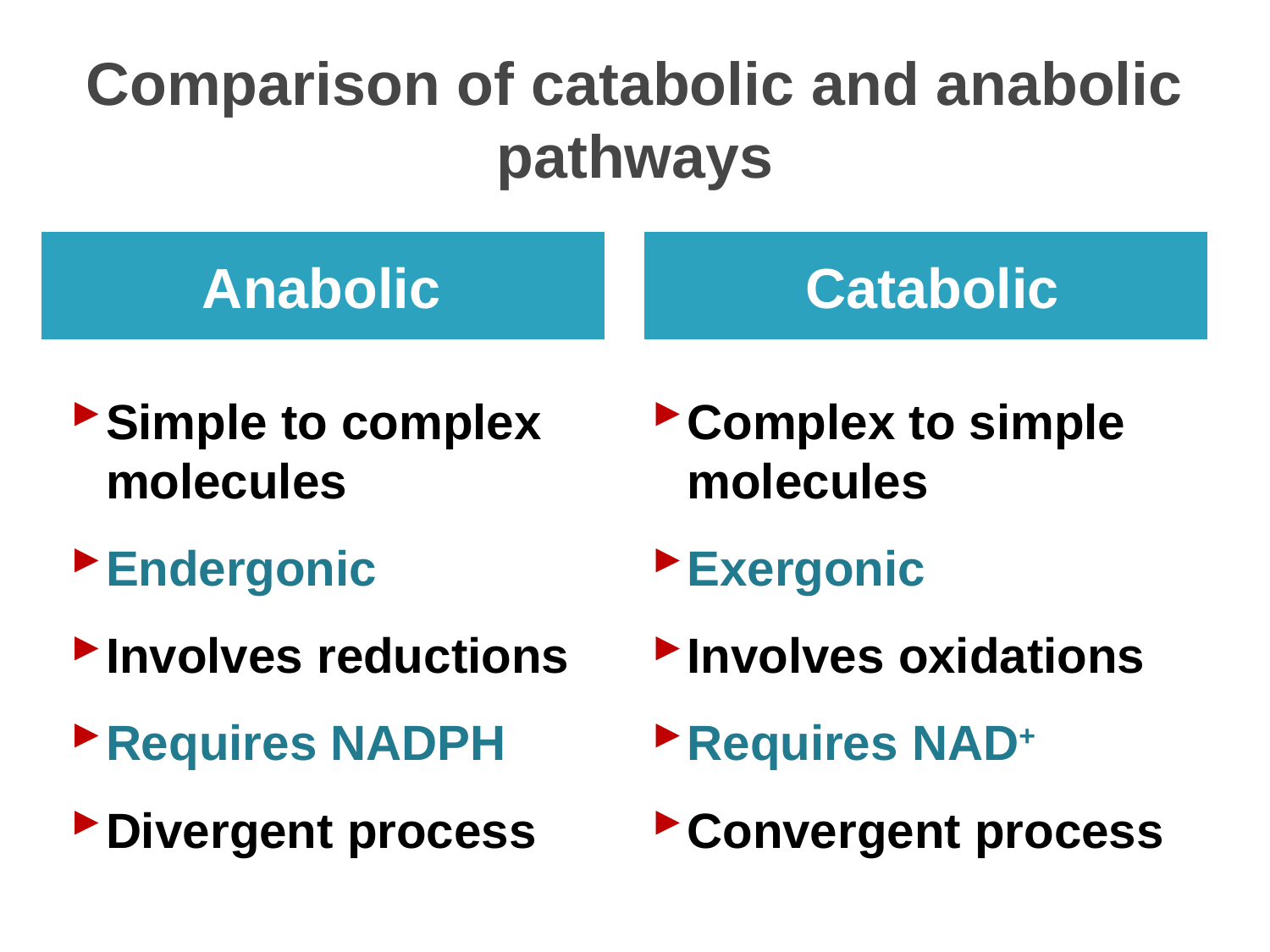

# Comparison of catabolic and anabolic pathways
	Anabolic
Catabolic
Simple to complex  molecules
Endergonic
Involves reductions
Requires NADPH
Divergent process
Complex to simple molecules
Exergonic
Involves oxidations
Requires NAD+
Convergent process